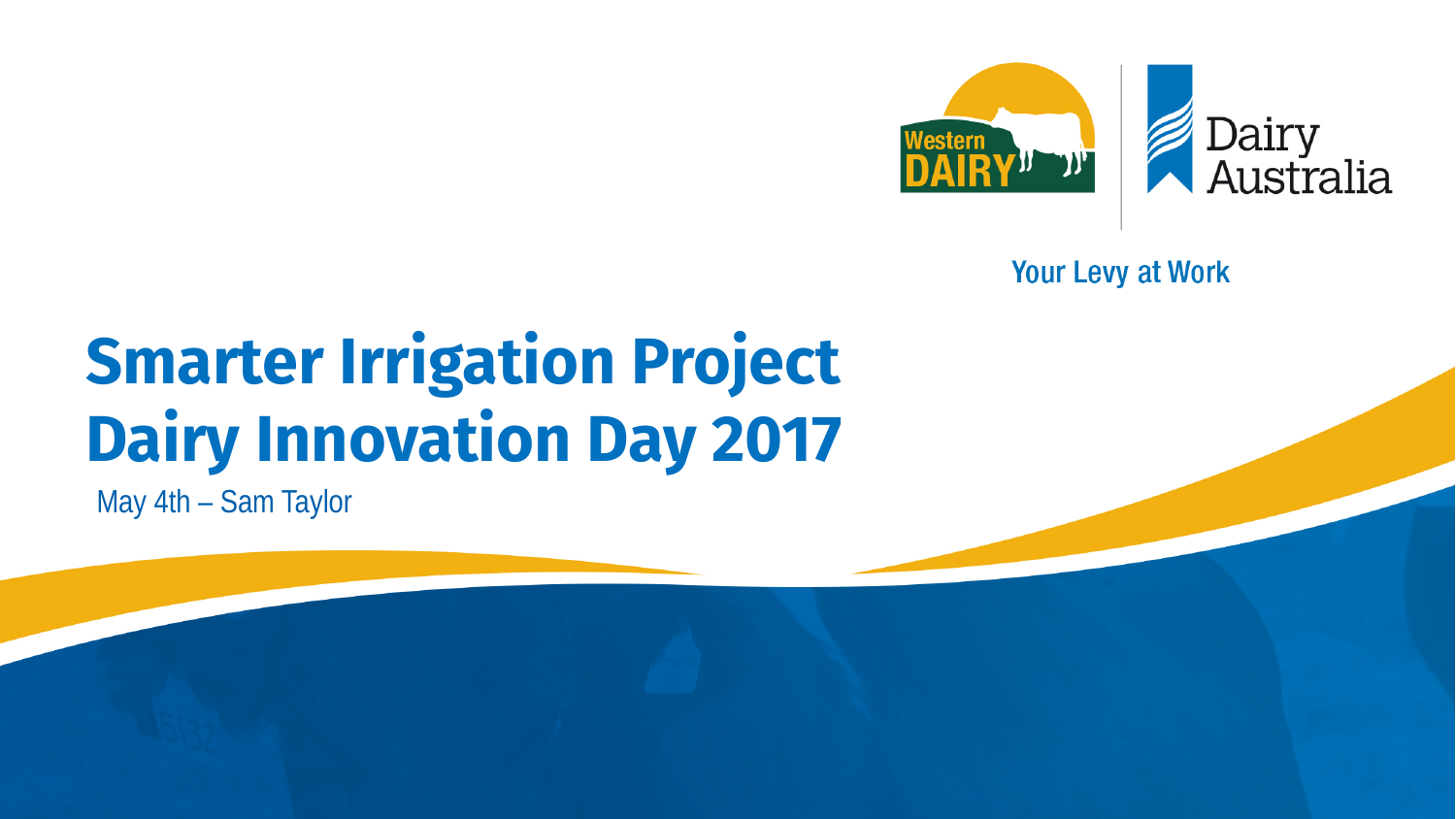

# Smarter Irrigation Project Dairy Innovation Day 2017
May 4th – Sam Taylor